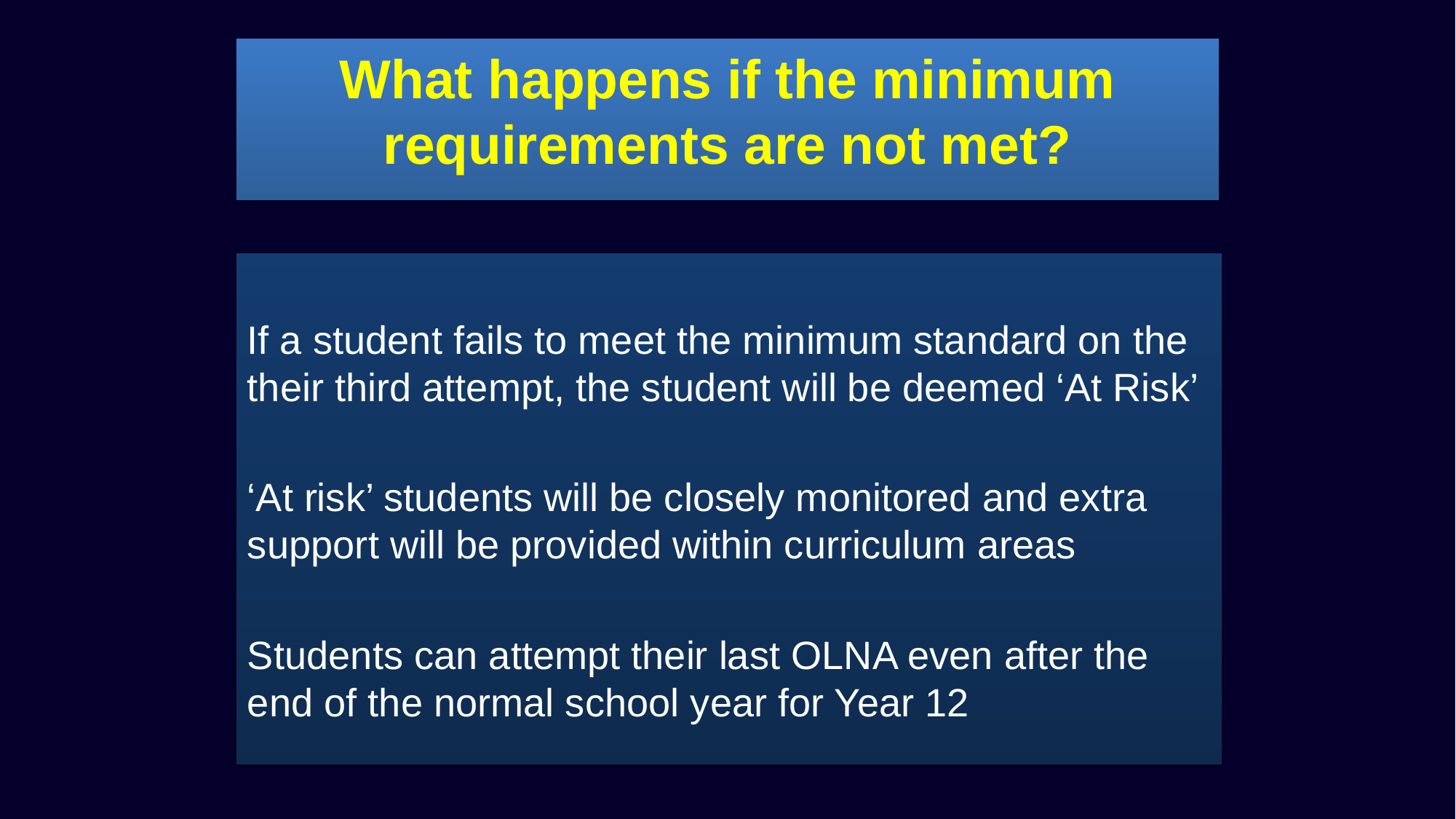

What happens if the minimum requirements are not met?

If a student fails to meet the minimum standard on the their third attempt, the student will be deemed ‘At Risk’

‘At risk’ students will be closely monitored and extra support will be provided within curriculum areas

Students can attempt their last OLNA even after the end of the normal school year for Year 12